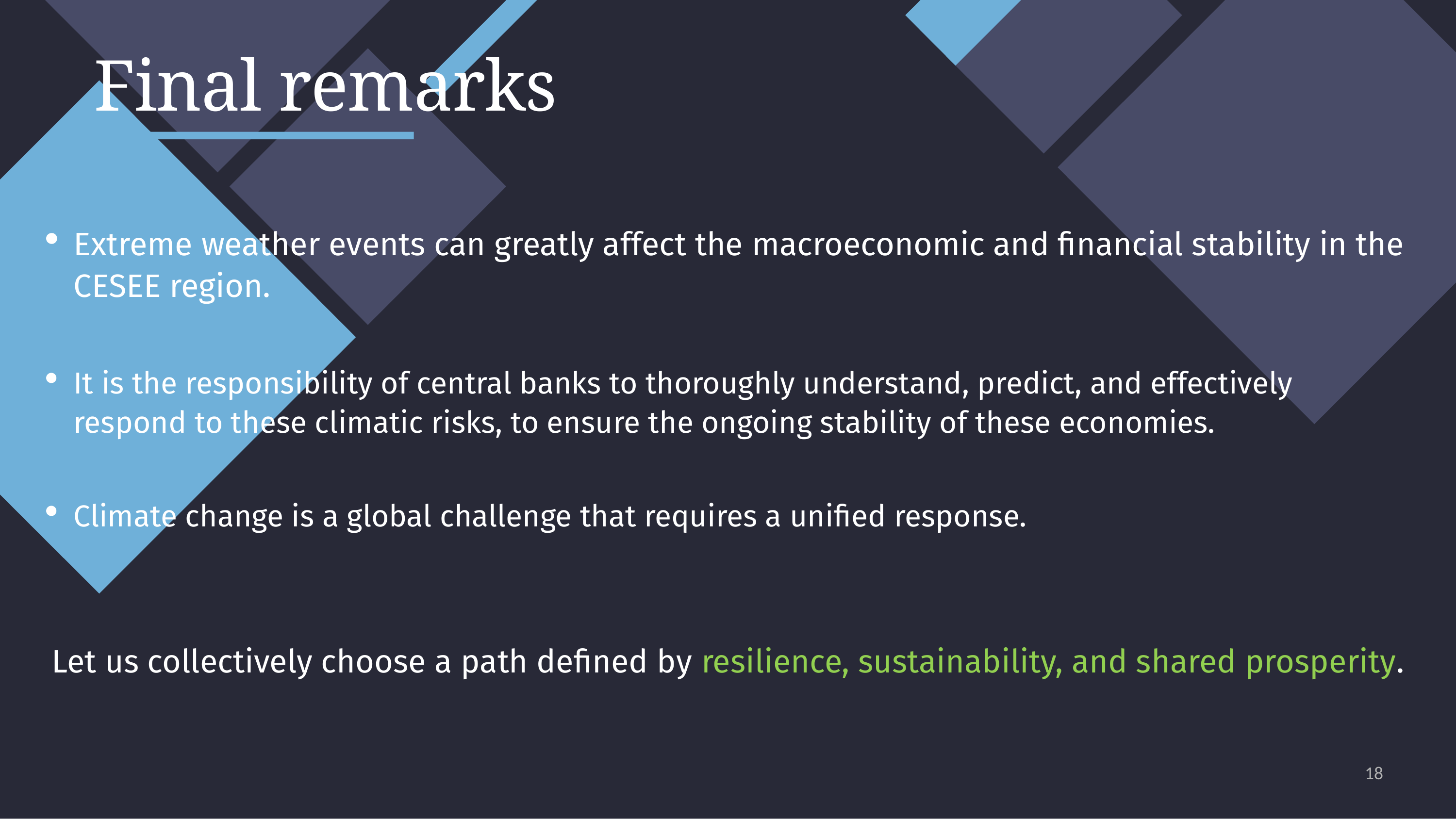

# Final remarks

Extreme weather events can greatly affect the macroeconomic and financial stability in the CESEE region.

It is the responsibility of central banks to thoroughly understand, predict, and effectively respond to these climatic risks, to ensure the ongoing stability of these economies.

Climate change is a global challenge that requires a unified response.

Let us collectively choose a path defined by resilience, sustainability, and shared prosperity.

18